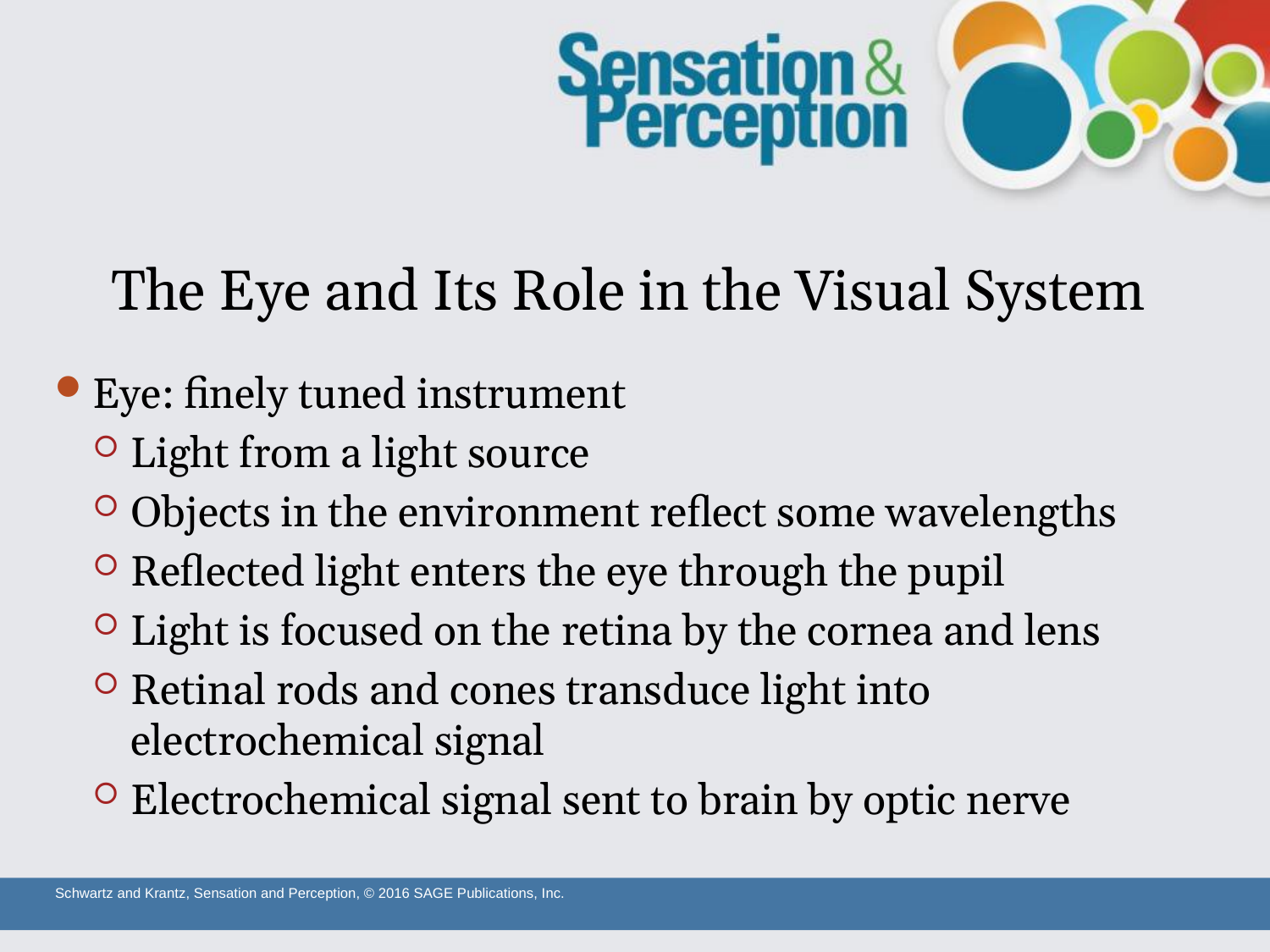

# The Eye and Its Role in the Visual System
Eye: finely tuned instrument
Light from a light source
Objects in the environment reflect some wavelengths
Reflected light enters the eye through the pupil
Light is focused on the retina by the cornea and lens
Retinal rods and cones transduce light into electrochemical signal
Electrochemical signal sent to brain by optic nerve
Schwartz and Krantz, Sensation and Perception, © 2016 SAGE Publications, Inc.